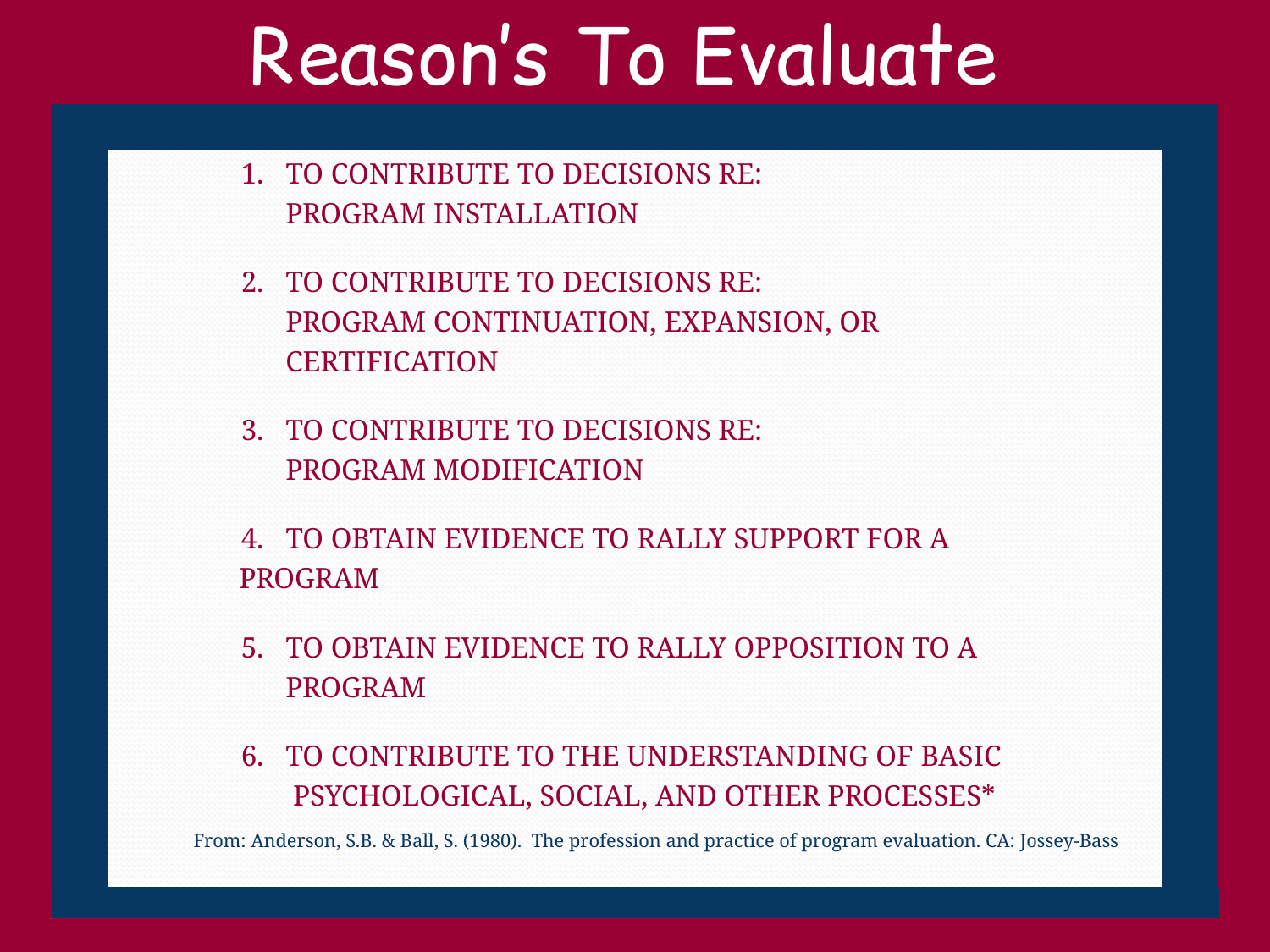

Reason’s To Evaluate

		1.   TO CONTRIBUTE TO DECISIONS RE:
		      PROGRAM INSTALLATION

		2.   TO CONTRIBUTE TO DECISIONS RE:
		      PROGRAM CONTINUATION, EXPANSION, OR
		      CERTIFICATION

		3.   TO CONTRIBUTE TO DECISIONS RE:
		      PROGRAM MODIFICATION

		4.   TO OBTAIN EVIDENCE TO RALLY SUPPORT FOR A
                      PROGRAM

		5.   TO OBTAIN EVIDENCE TO RALLY OPPOSITION TO A
		      PROGRAM

		6.   TO CONTRIBUTE TO THE UNDERSTANDING OF BASIC
		       PSYCHOLOGICAL, SOCIAL, AND OTHER PROCESSES*
               From: Anderson, S.B. & Ball, S. (1980).  The profession and practice of program evaluation. CA: Jossey-Bass